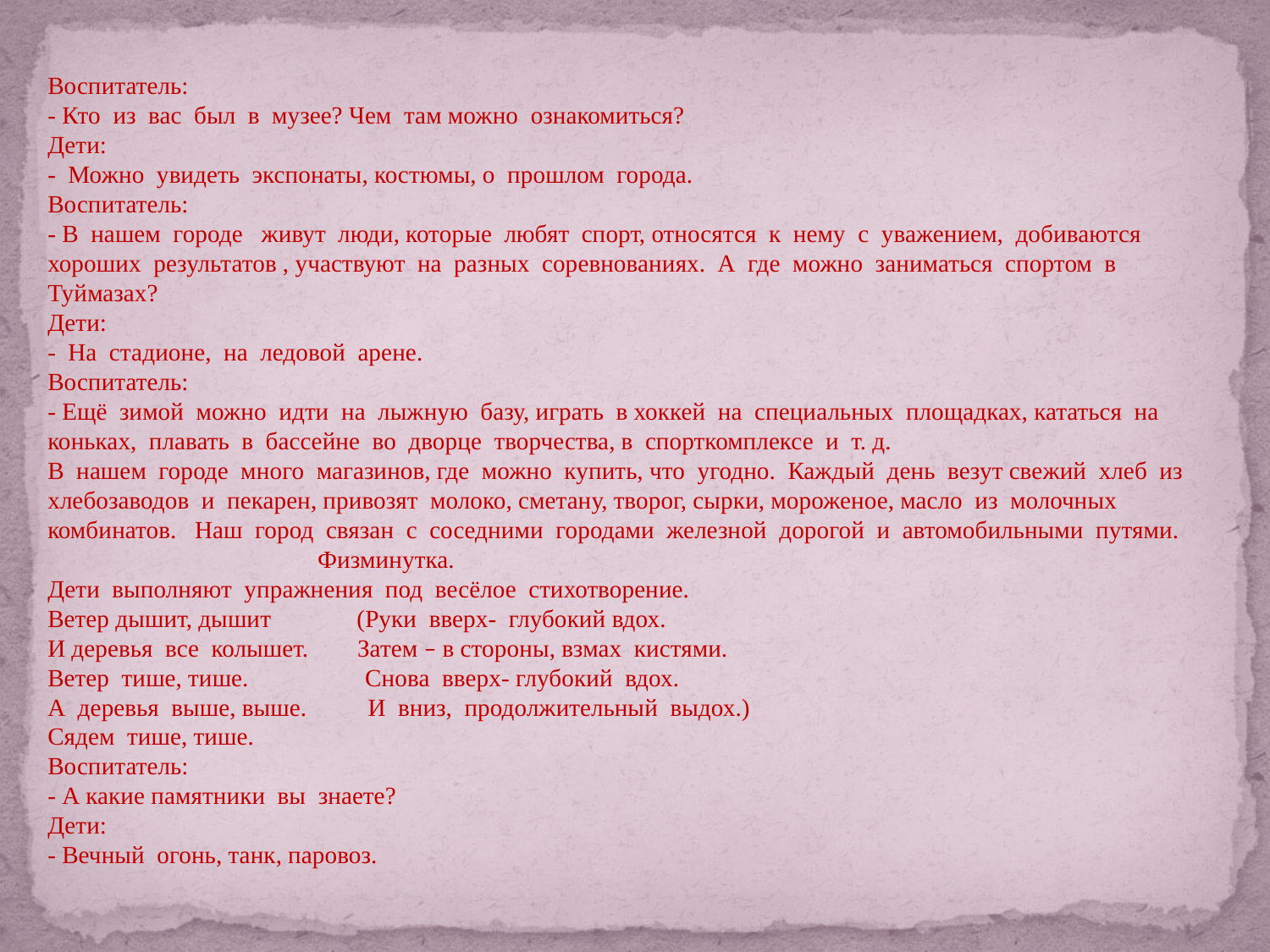

Воспитатель:
- Кто  из  вас  был  в  музее? Чем  там можно  ознакомиться?
Дети:
-  Можно  увидеть  экспонаты, костюмы, о  прошлом  города.
Воспитатель:
- В  нашем  городе   живут  люди, которые  любят  спорт, относятся  к  нему  с  уважением,  добиваются  хороших  результатов , участвуют  на  разных  соревнованиях.  А  где  можно  заниматься  спортом  в  Туймазах?
Дети:
-  На  стадионе,  на  ледовой  арене.
Воспитатель:
- Ещё  зимой  можно  идти  на  лыжную  базу, играть  в хоккей  на  специальных  площадках, кататься  на  коньках,  плавать  в  бассейне  во  дворце  творчества, в  спорткомплексе  и  т. д.
В  нашем  городе  много  магазинов, где  можно  купить, что  угодно.  Каждый  день  везут свежий  хлеб  из  хлебозаводов  и  пекарен, привозят  молоко, сметану, творог, сырки, мороженое, масло  из  молочных  комбинатов.   Наш  город  связан  с  соседними  городами  железной  дорогой  и  автомобильными  путями.
                                            Физминутка.
Дети  выполняют  упражнения  под  весёлое  стихотворение.
Ветер дышит, дышит              (Руки  вверх-  глубокий вдох.
И деревья  все  колышет.        Затем – в стороны, взмах  кистями.
Ветер  тише, тише.                   Снова  вверх- глубокий  вдох.
А  деревья  выше, выше.          И  вниз,  продолжительный  выдох.)
Сядем  тише, тише.
Воспитатель:
- А какие памятники  вы  знаете?
Дети:
- Вечный  огонь, танк, паровоз.